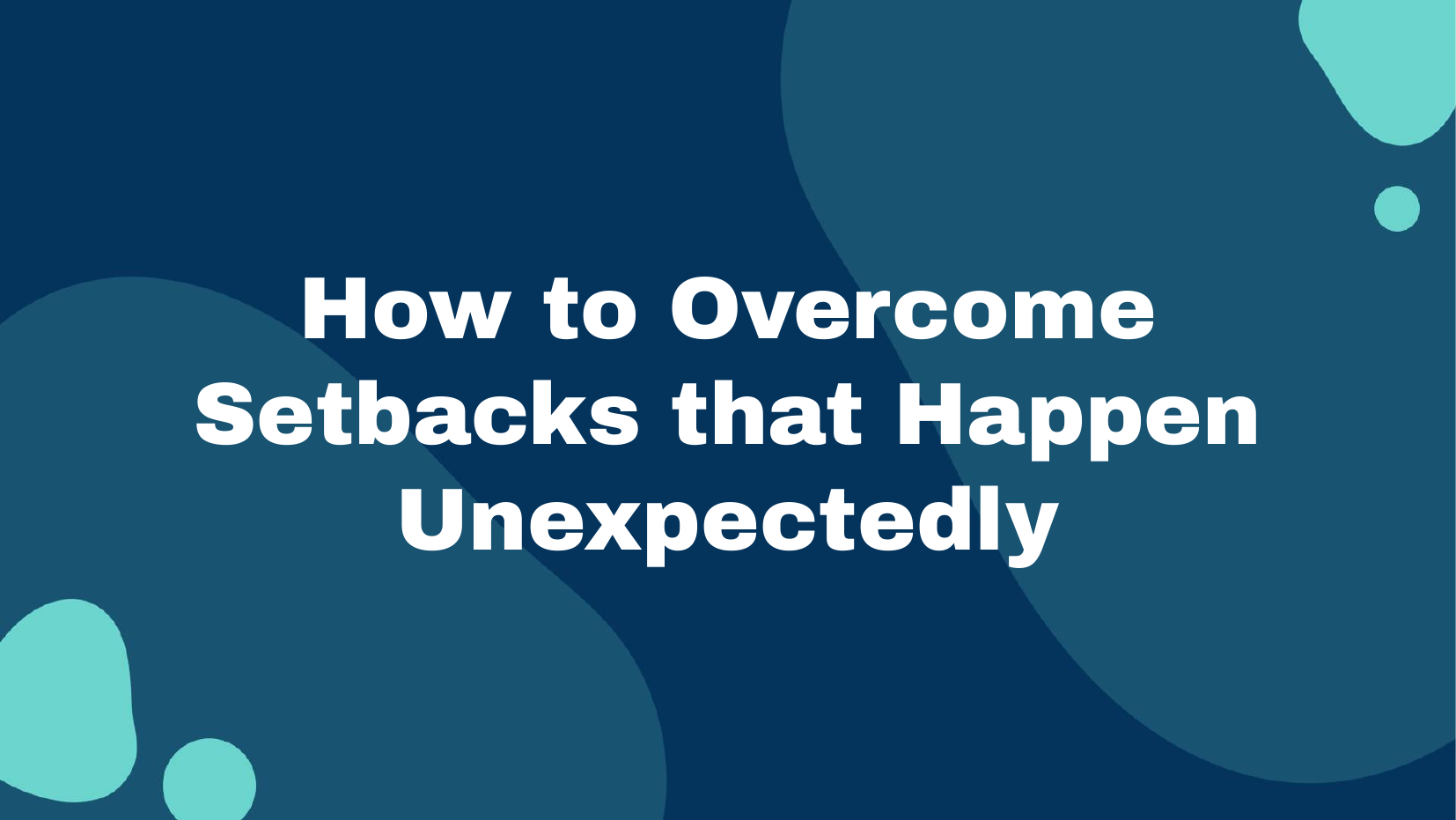

# How to Overcome Setbacks that Happen Unexpectedly